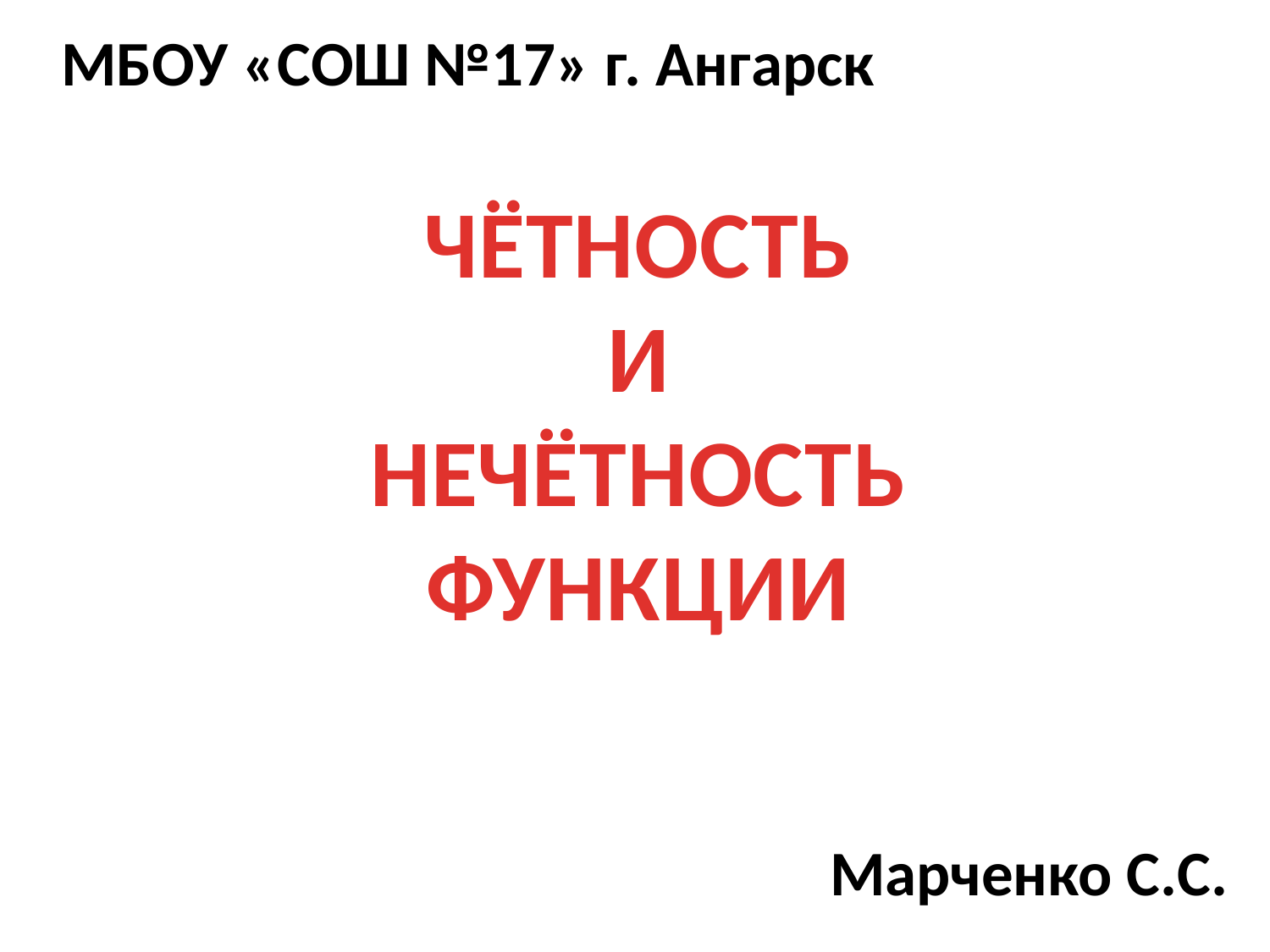

МБОУ «СОШ №17» г. Ангарск
ЧЁТНОСТЬ
И
НЕЧЁТНОСТЬ
ФУНКЦИИ
Марченко С.С.